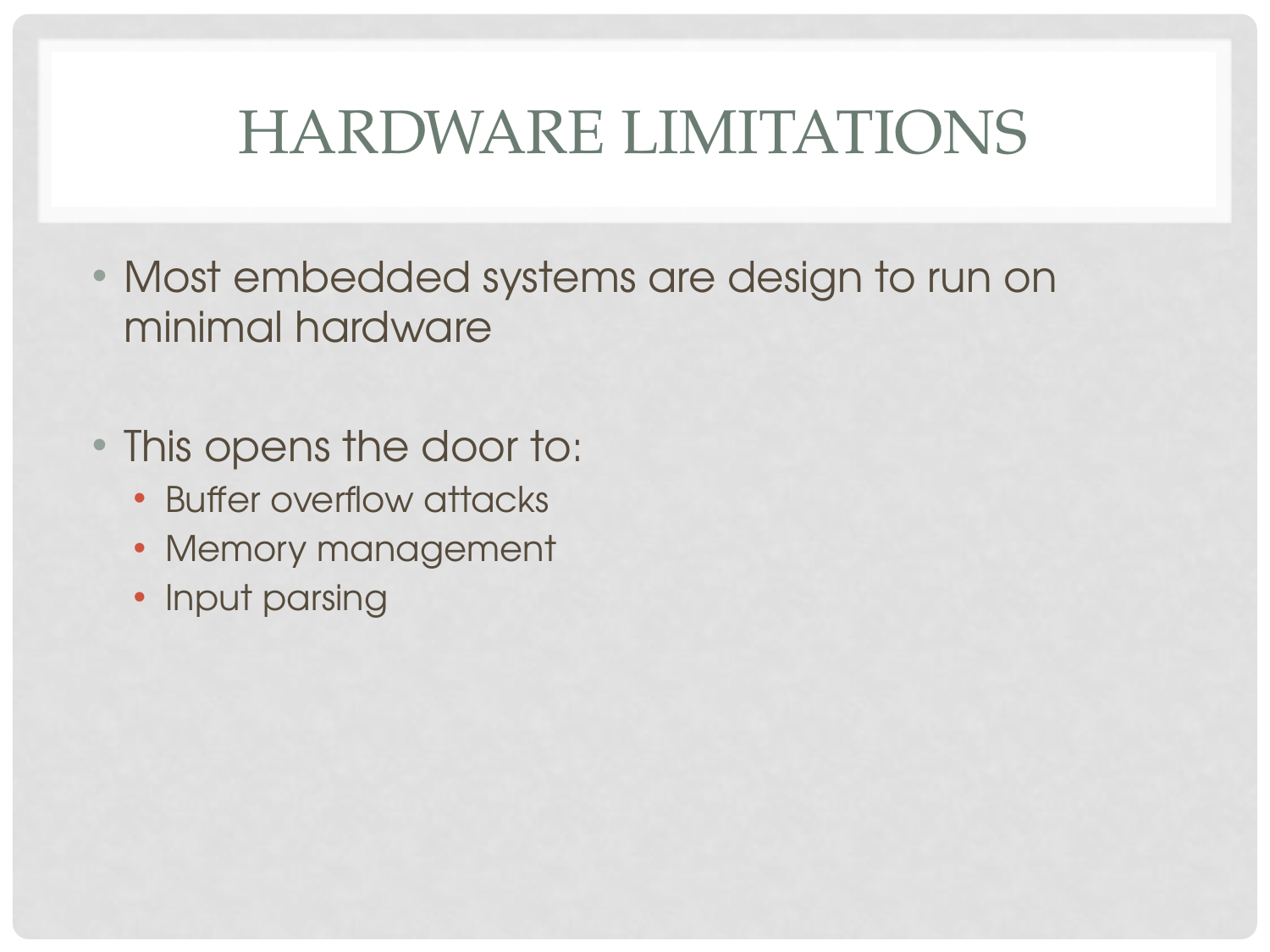

# Hardware limitations
Most embedded systems are design to run on minimal hardware

This opens the door to:
Buffer overflow attacks
Memory management
Input parsing